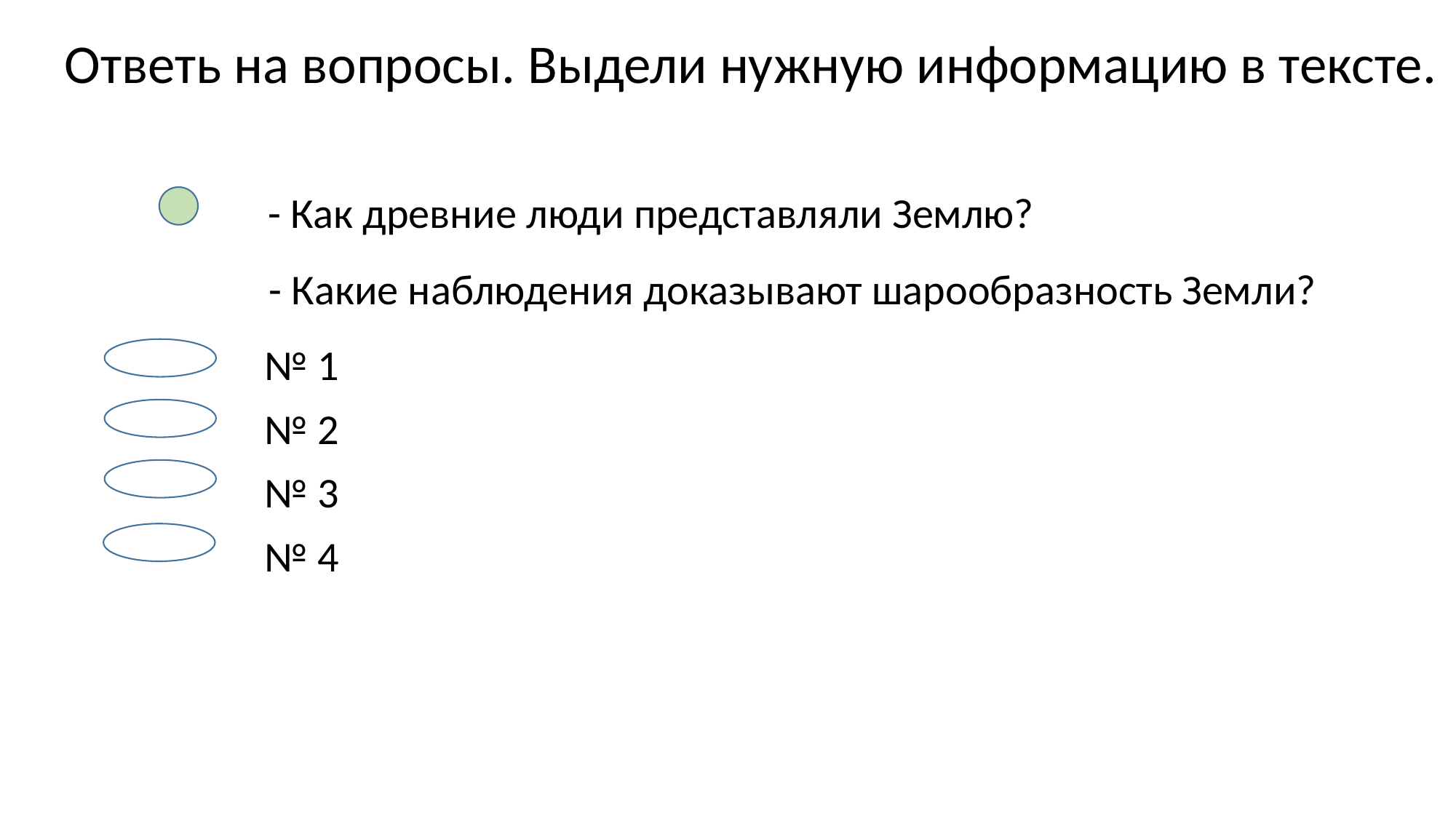

Ответь на вопросы. Выдели нужную информацию в тексте.
- Как древние люди представляли Землю?

- Какие наблюдения доказывают шарообразность Земли?
№ 1

№ 2

№ 3

№ 4